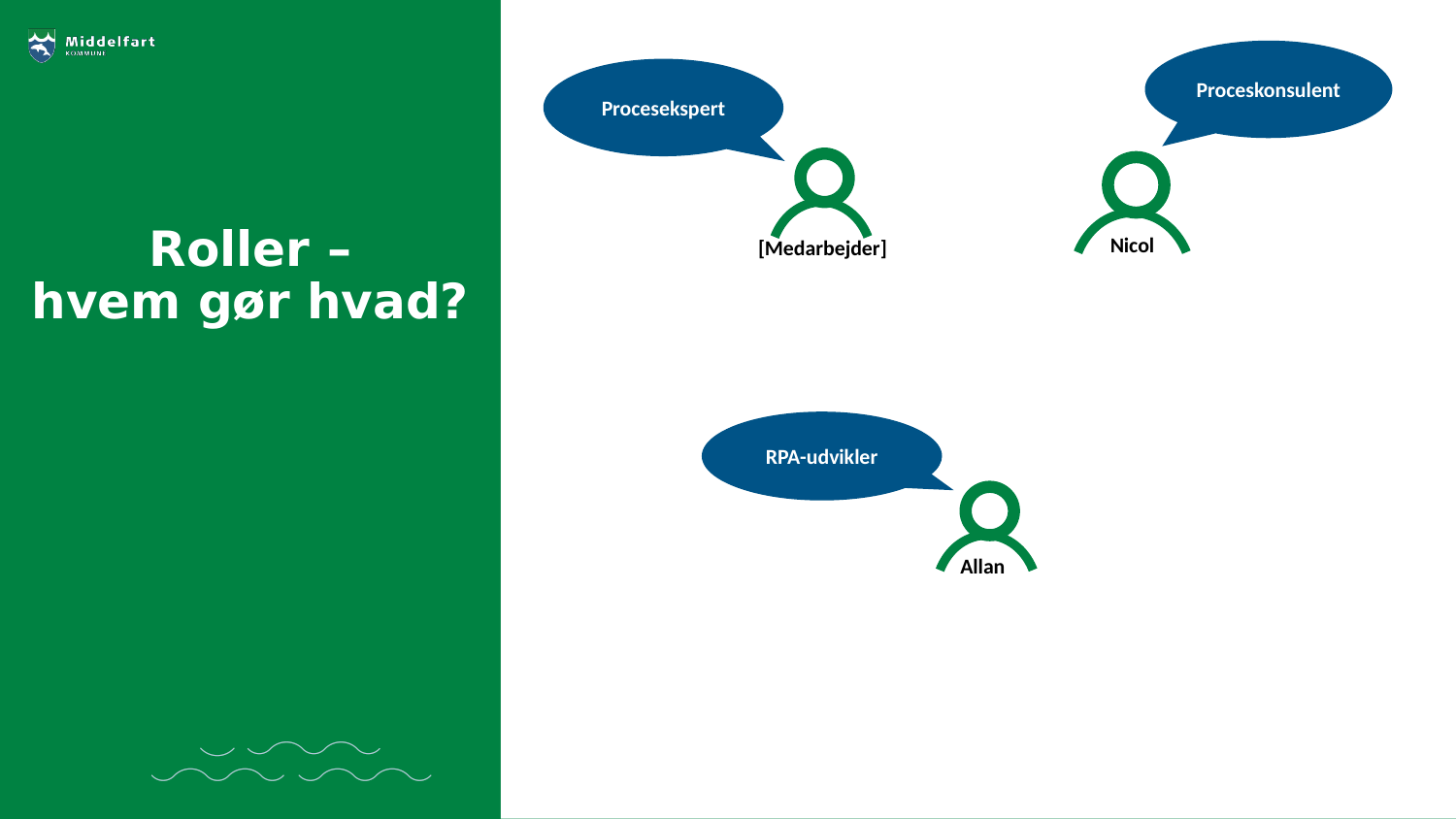

Proceskonsulent

Nicol
Procesekspert

[Medarbejder]
Roller –
hvem gør hvad?

RPA-udvikler

Allan